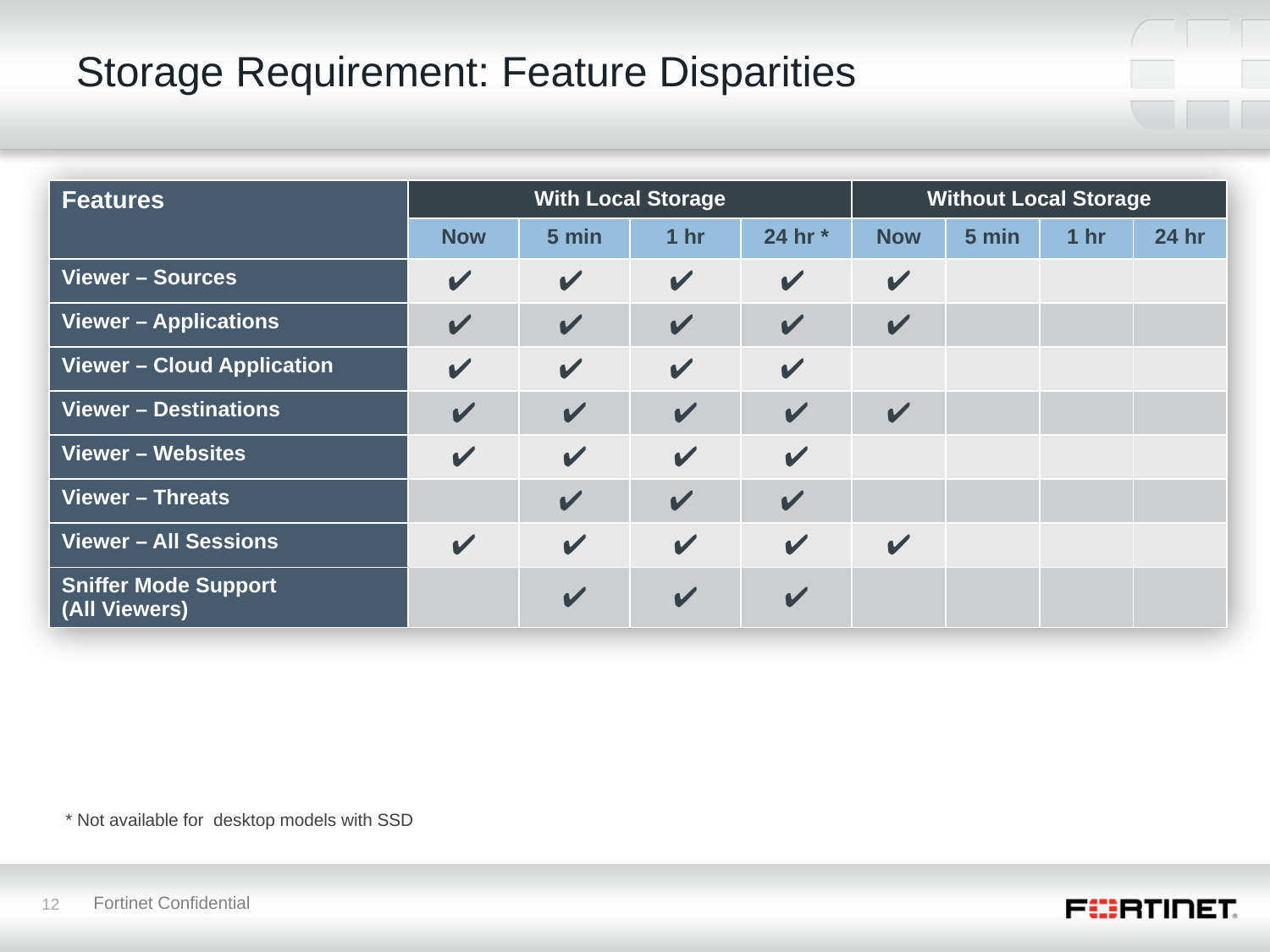

# Storage Requirement: Feature Disparities
| Features | With Local Storage |  |  |  | Without Local Storage |  |  |  |
| --- | --- | --- | --- | --- | --- | --- | --- | --- |
|  | Now | 5 min | 1 hr | 24 hr \* | Now | 5 min | 1 hr | 24 hr |
| Viewer – Sources | ✔ | ✔ | ✔ | ✔ | ✔ |  |  |  |
| Viewer – Applications | ✔ | ✔ | ✔ | ✔ | ✔ |  |  |  |
| Viewer – Cloud Application | ✔ | ✔ | ✔ | ✔ |  |  |  |  |
| Viewer – Destinations | ✔ | ✔ | ✔ | ✔ | ✔ |  |  |  |
| Viewer – Websites | ✔ | ✔ | ✔ | ✔ |  |  |  |  |
| Viewer – Threats |  | ✔ | ✔ | ✔ |  |  |  |  |
| Viewer – All Sessions | ✔ | ✔ | ✔ | ✔ | ✔ |  |  |  |
| Sniffer Mode Support (All Viewers) |  | ✔ | ✔ | ✔ |  |  |  |  |
* Not available for  desktop models with SSD